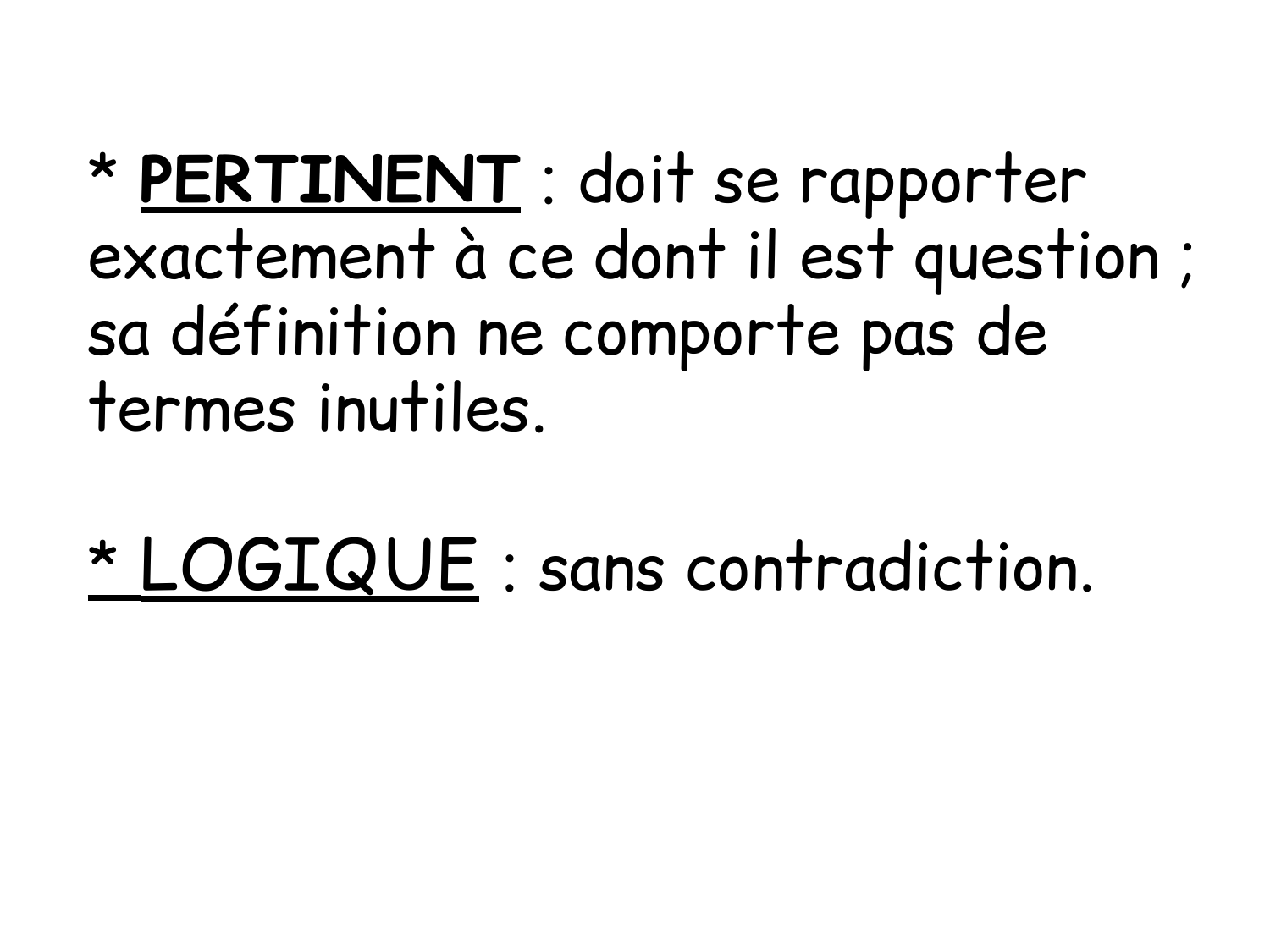

* PERTINENT : doit se rapporter exactement à ce dont il est question ; sa définition ne comporte pas de termes inutiles.
 
* LOGIQUE : sans contradiction.